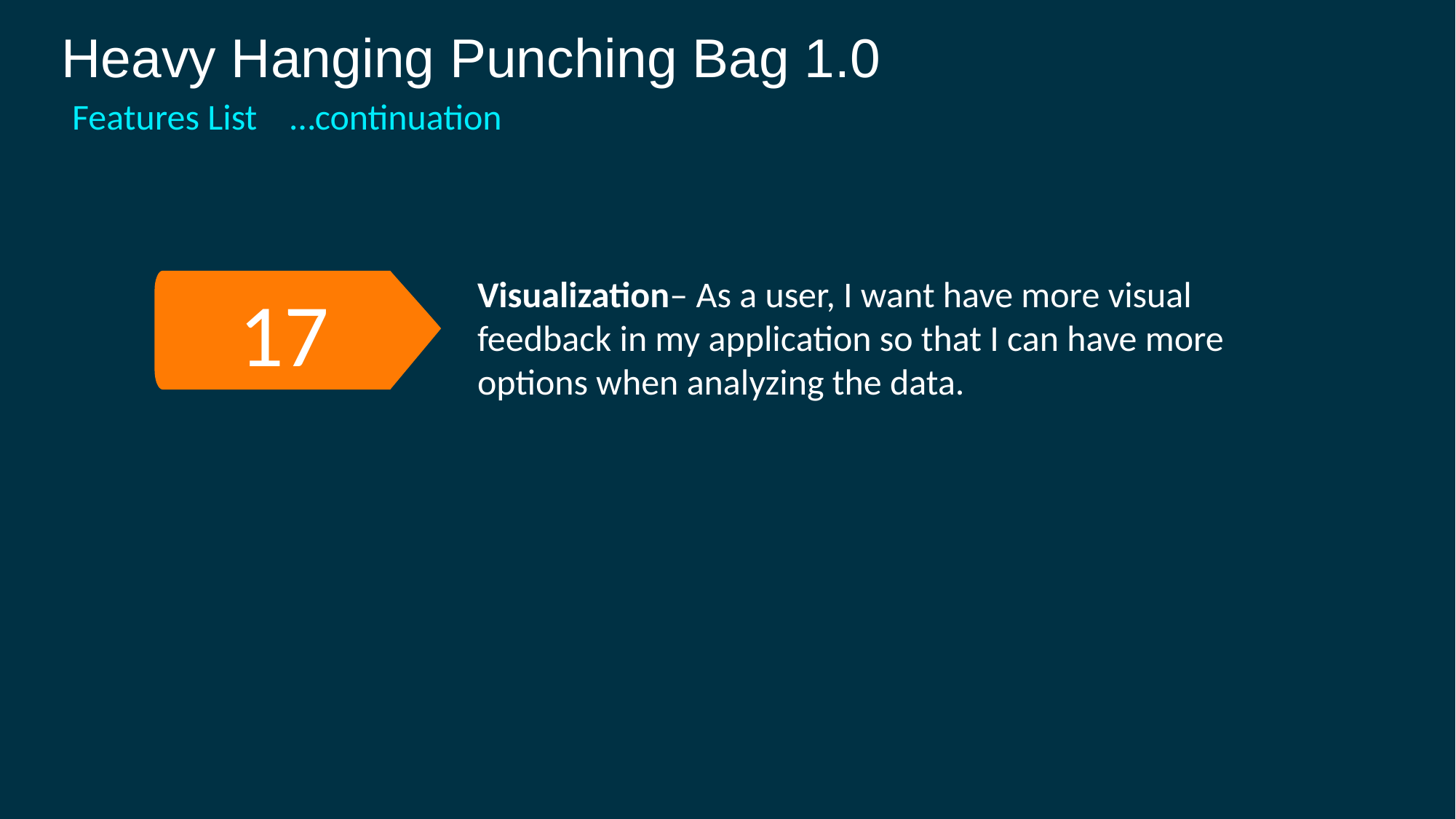

Heavy Hanging Punching Bag 1.0
Features List    …continuation
Visualization– As a user, I want have more visual feedback in my application so that I can have more options when analyzing the data.

17